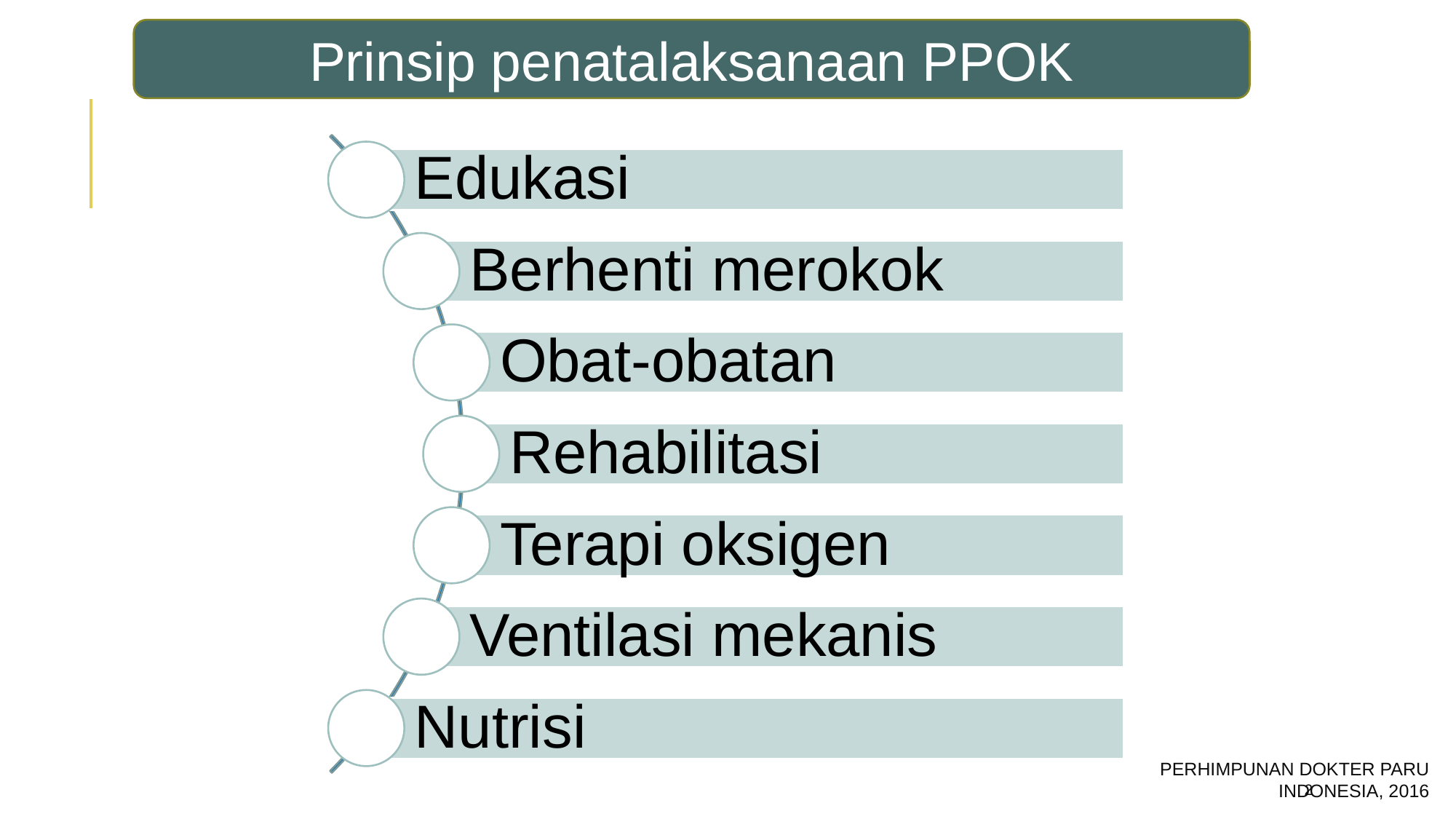

Prinsip penatalaksanaan PPOK
Edukasi
Berhenti merokok
Obat-obatan
Rehabilitasi
Terapi oksigen
Ventilasi mekanis
Nutrisi
Perhimpunan Dokter Paru Indonesia, 2016
2